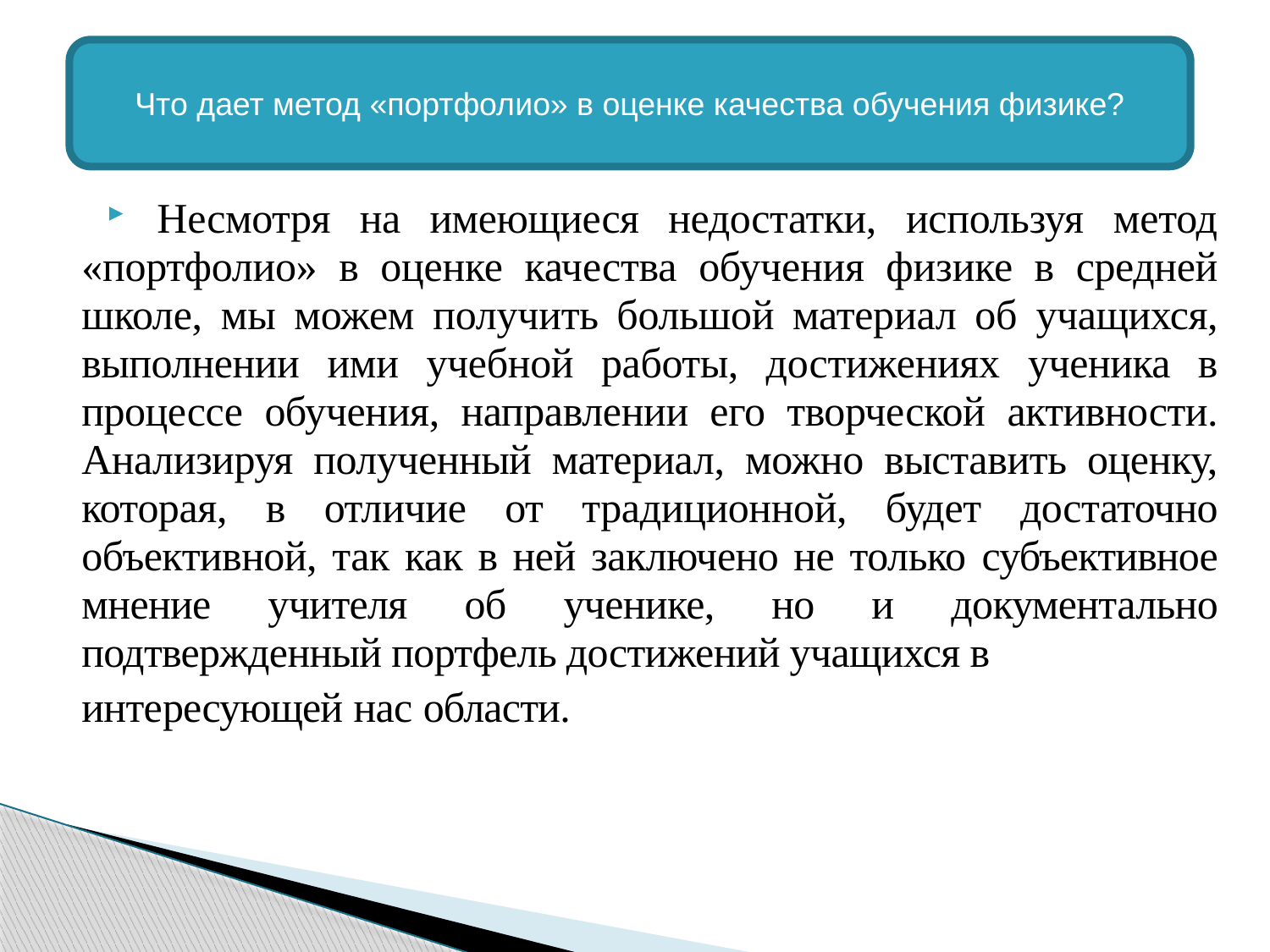

Что дает метод «портфолио» в оценке качества обучения физике?

 Несмотря на имеющиеся недостатки, используя метод «портфолио» в оценке качества обучения физике в средней школе, мы можем получить большой материал об учащихся, выполнении ими учебной работы, достижениях ученика в процессе обучения, направлении его творческой активности. Анализируя полученный материал, можно выставить оценку, которая, в отличие от традиционной, будет достаточно объективной, так как в ней заключено не только субъективное мнение учителя об ученике, но и документально подтвержденный портфель достижений учащихся в
интересующей нас области.